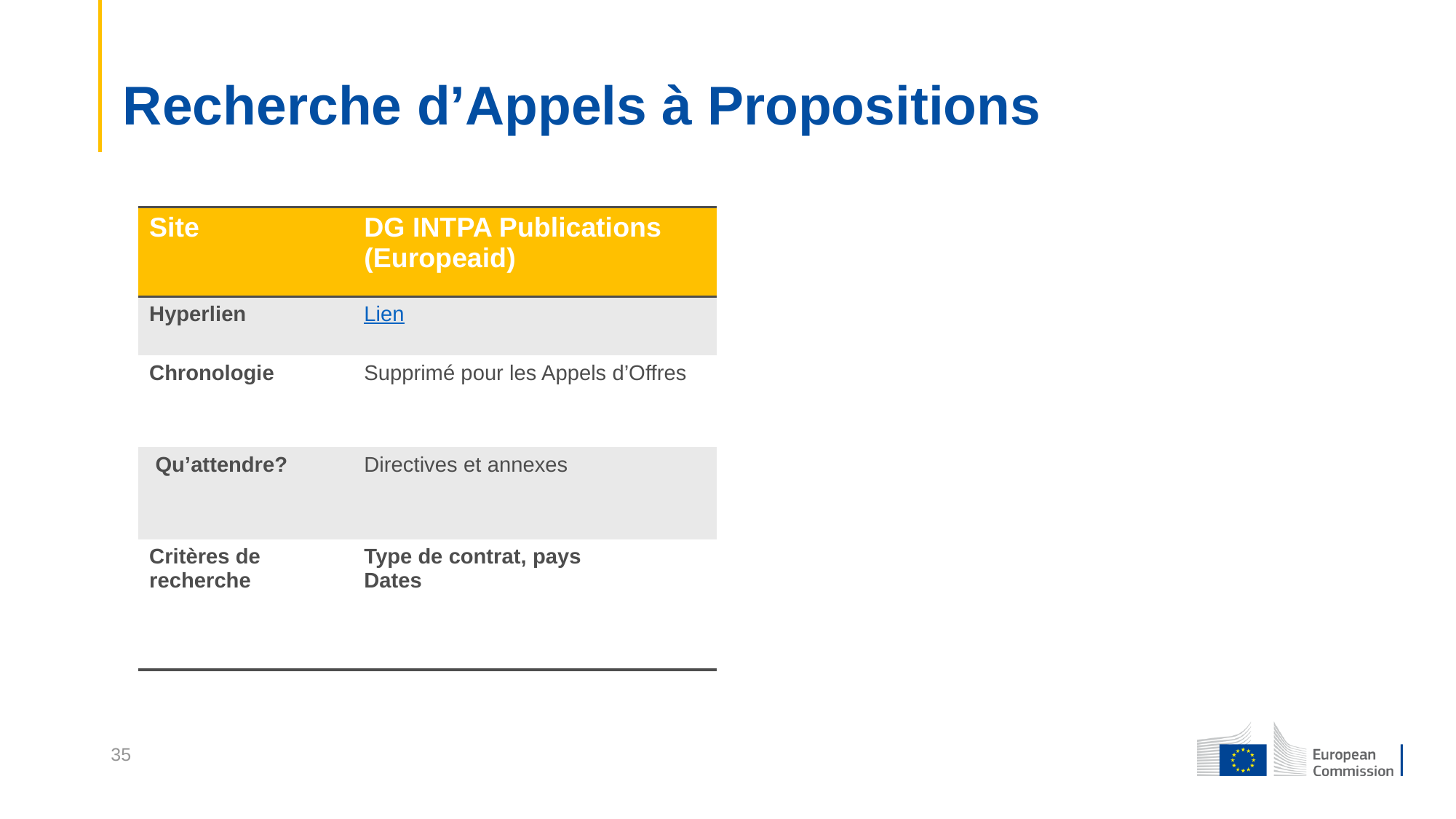

# Recherche d’Appels à Propositions
| Site | DG INTPA Publications (Europeaid) |
| --- | --- |
| Hyperlien | Lien |
| Chronologie | Supprimé pour les Appels d’Offres |
| Qu’attendre? | Directives et annexes |
| Critères de recherche | Type de contrat, pays Dates |
35